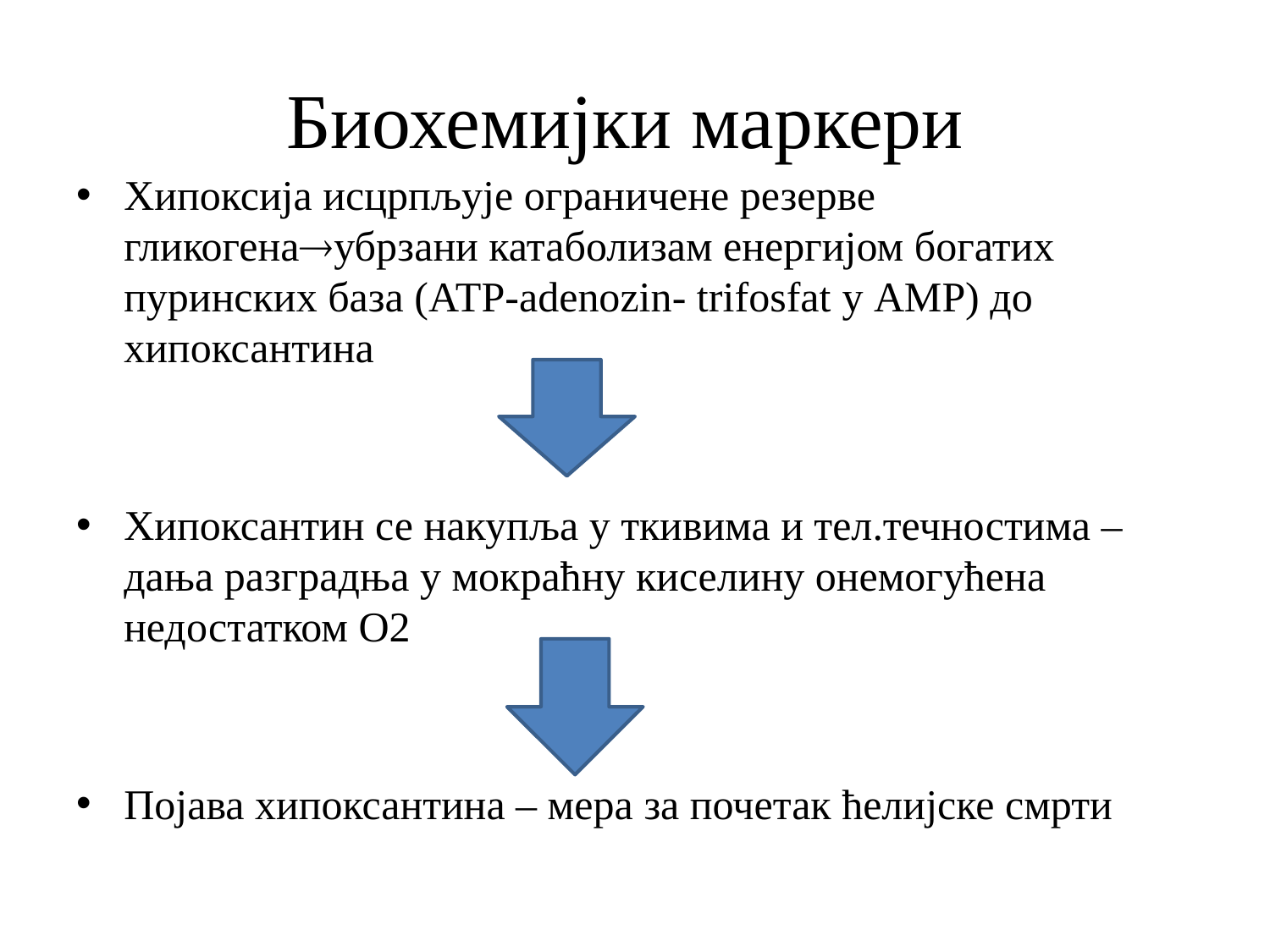

# Биохемијки маркери
Хипоксија исцрпљује ограничене резерве гликогена→убрзани катаболизам енергијом богатих пуринских база (АТP-adenozin- trifosfat у AMP) до хипоксантина

Хипоксантин се накупља у ткивима и тел.течностима – дања разградња у мокраћну киселину онемогућена недостатком О2

Појава хипоксантина – мера за почетак ћелијске смрти